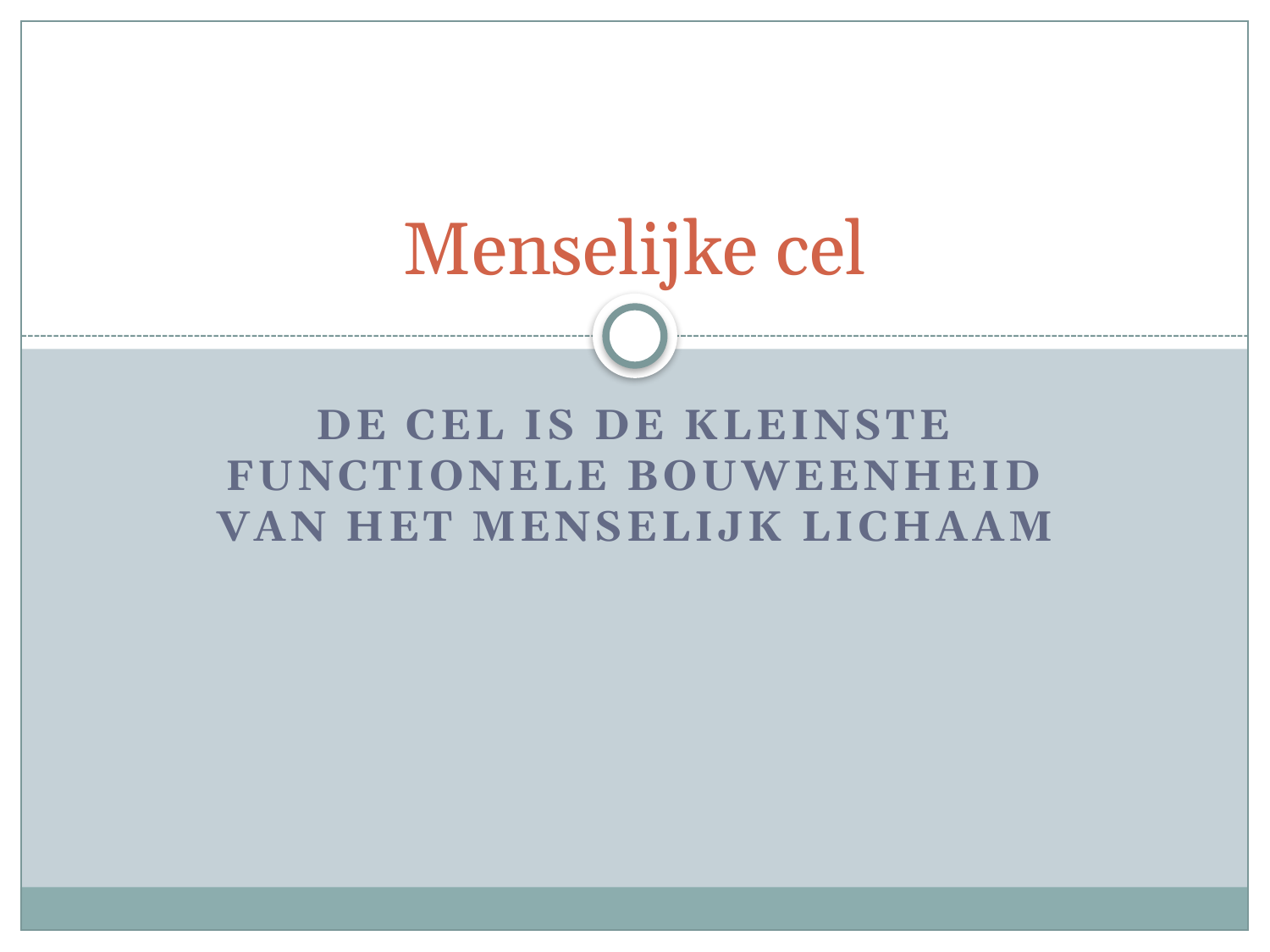

# Menselijke cel
De cel is de kleinste functionele bouweenheid van het menselijk lichaam